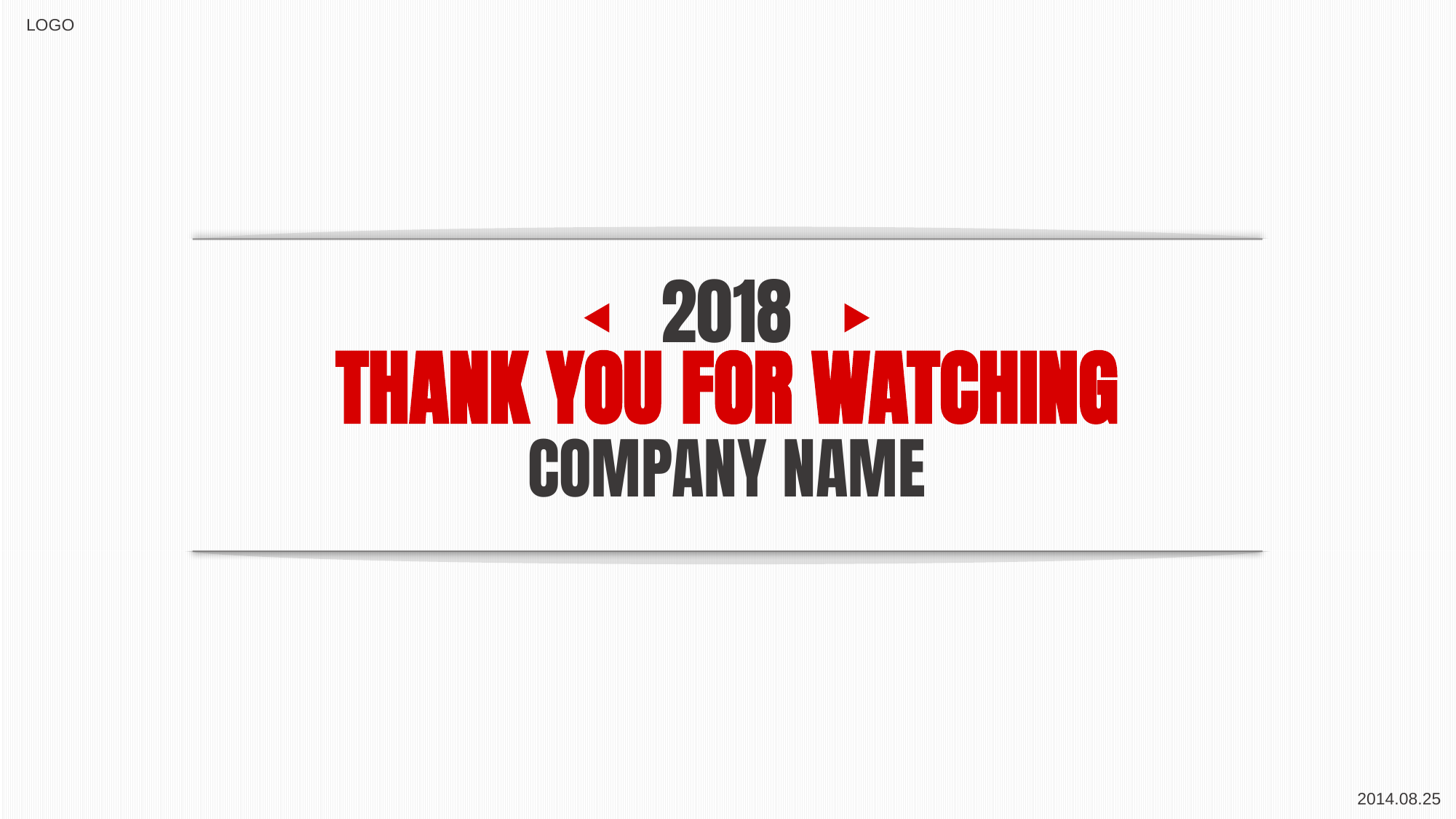

LOGO

2018

THANK YOU FOR WATCHING
COMPANY NAME
2014.08.25